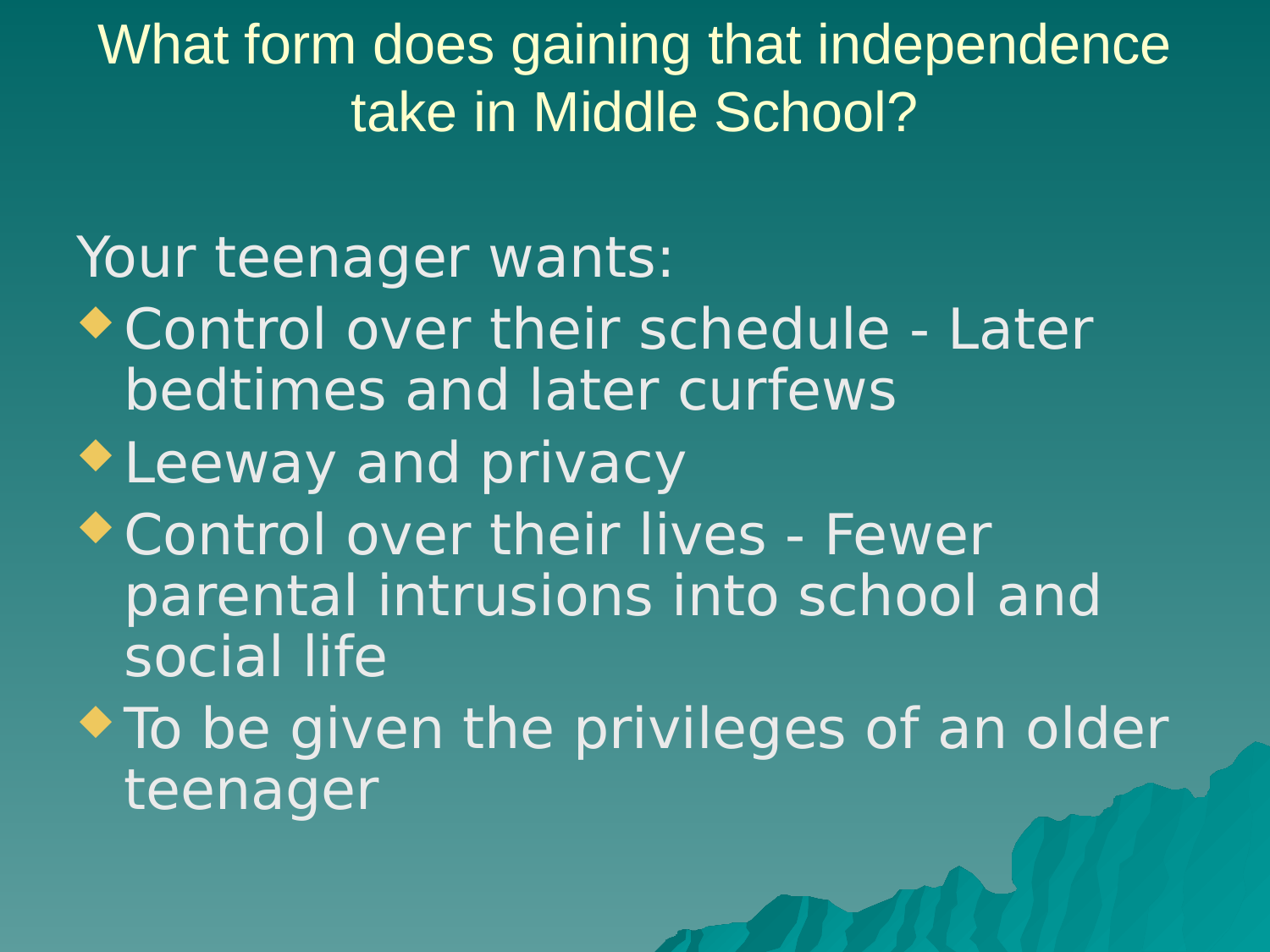

# What form does gaining that independence take in Middle School?
Your teenager wants:
Control over their schedule - Later bedtimes and later curfews
Leeway and privacy
Control over their lives - Fewer parental intrusions into school and social life
To be given the privileges of an older teenager